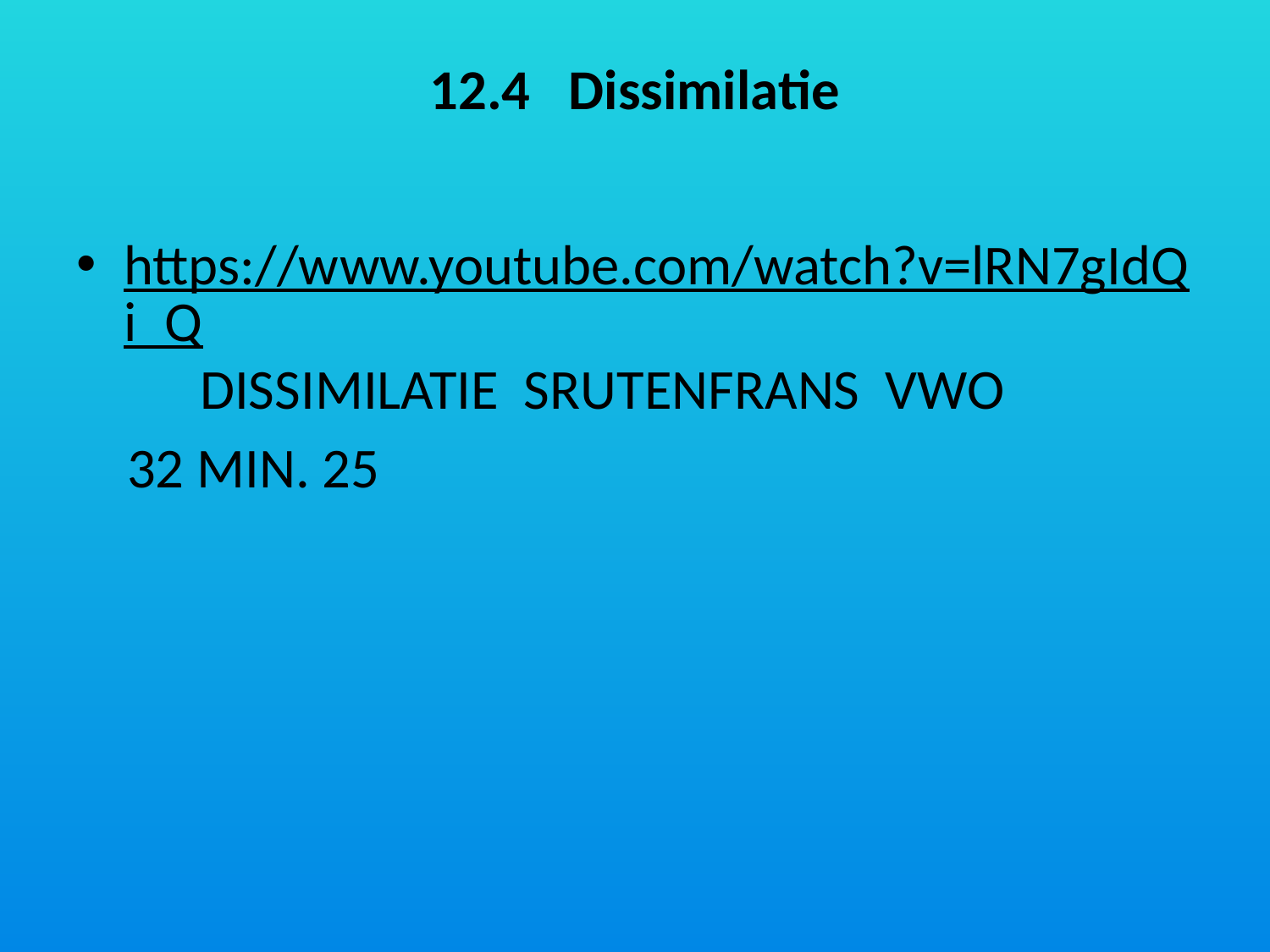

# 12.4   Dissimilatie
https://www.youtube.com/watch?v=lRN7gIdQi_Q      DISSIMILATIE  SRUTENFRANS  VWO
    32 MIN. 25